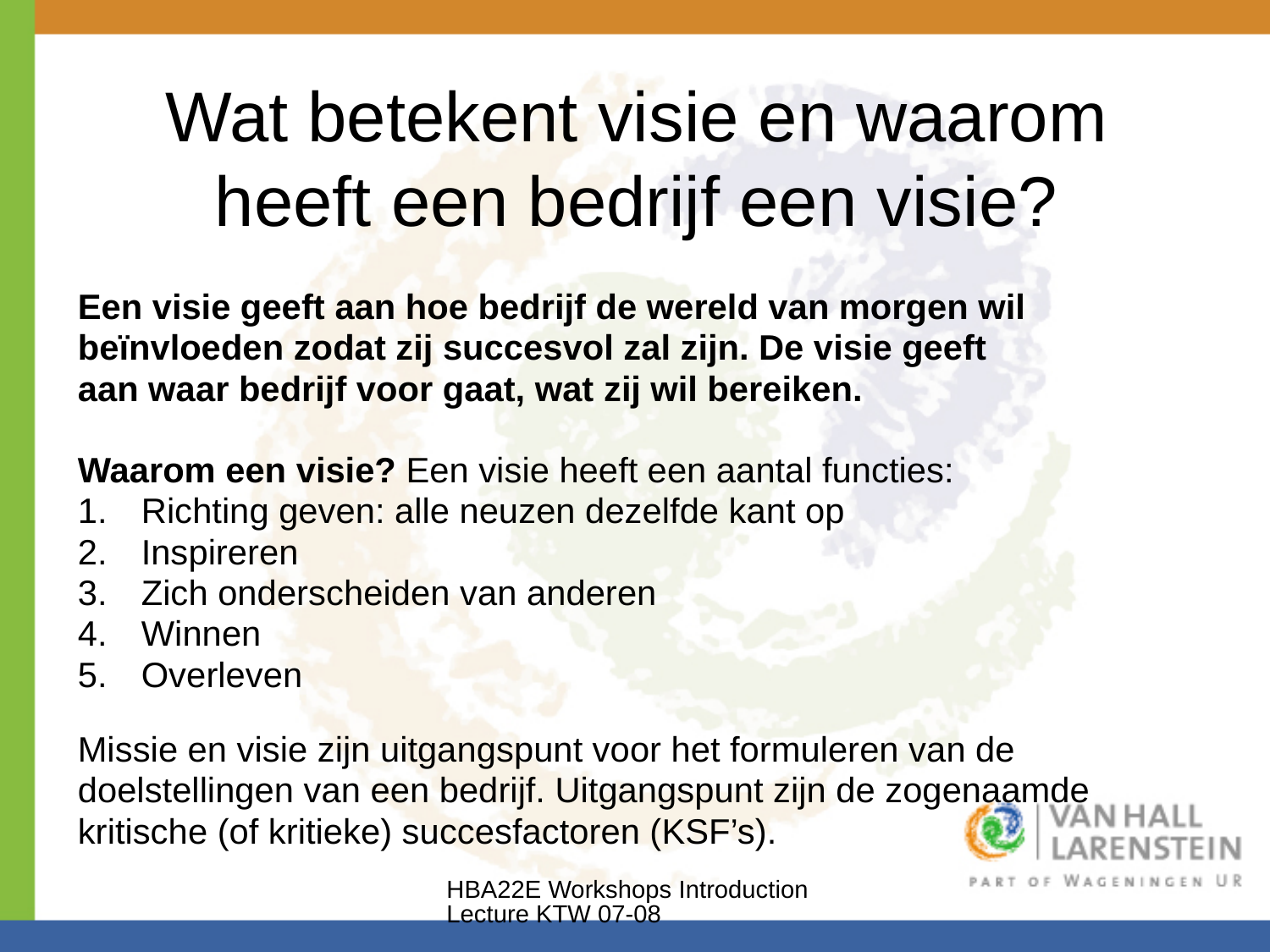

# Wat betekent visie en waarom heeft een bedrijf een visie?
Een visie geeft aan hoe bedrijf de wereld van morgen wil
beïnvloeden zodat zij succesvol zal zijn. De visie geeft
aan waar bedrijf voor gaat, wat zij wil bereiken.

Waarom een visie? Een visie heeft een aantal functies:
Richting geven: alle neuzen dezelfde kant op
Inspireren
Zich onderscheiden van anderen
Winnen
Overleven
Missie en visie zijn uitgangspunt voor het formuleren van de
doelstellingen van een bedrijf. Uitgangspunt zijn de zogenaamde
kritische (of kritieke) succesfactoren (KSF’s).
HBA22E Workshops Introduction Lecture KTW 07-08